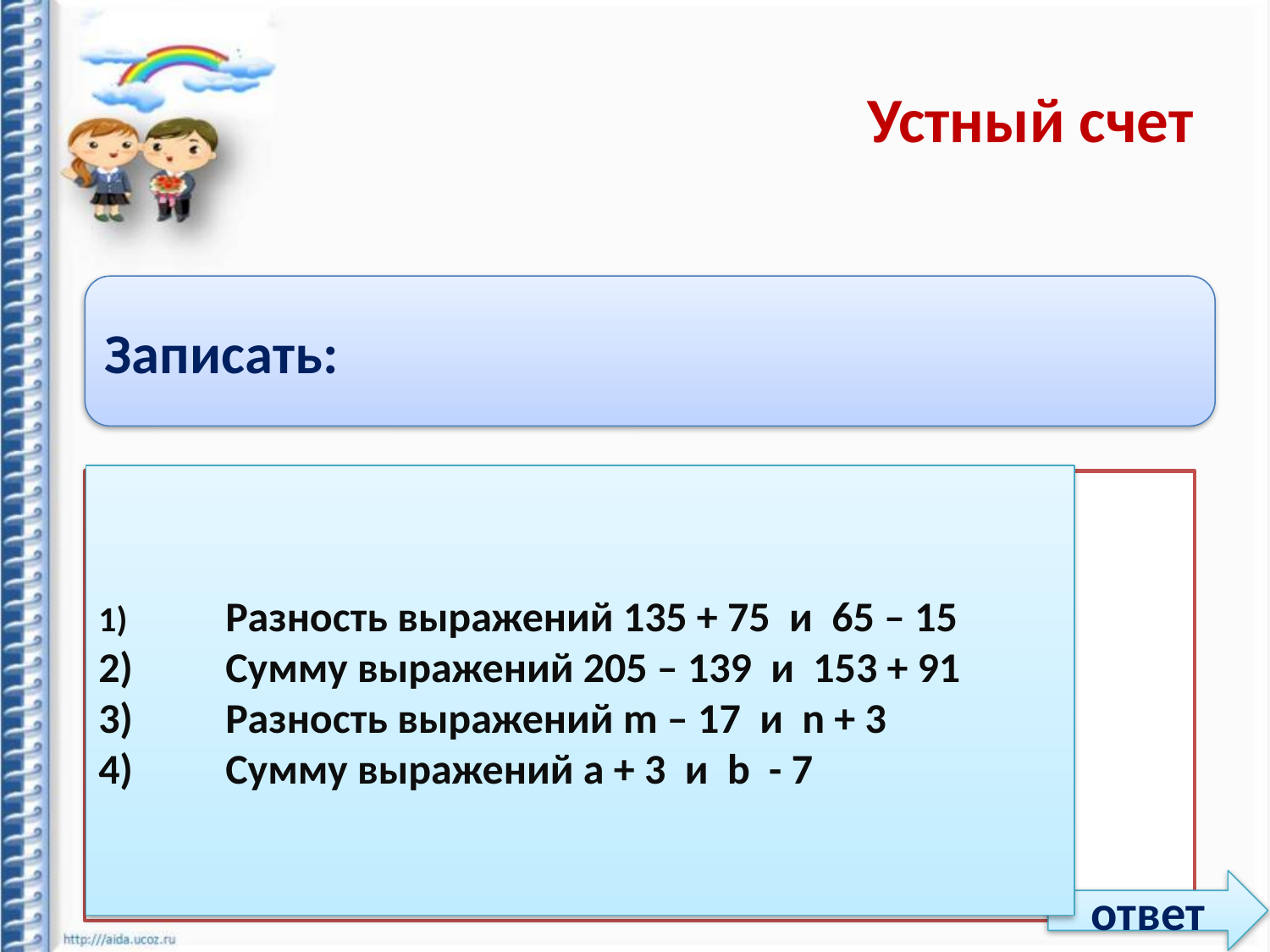

# Устный счет
Записать:
1)	Разность выражений 135 + 75  и  65 – 15
2)	Сумму выражений 205 – 139  и  153 + 91
3)	Разность выражений m – 17  и  n + 3
4)	Сумму выражений a + 3  и  b  - 7
1)	Разность выражений 135 + 75  и  65 – 15
2)	Сумму выражений 205 – 139  и  153 + 91
3)	Разность выражений m – 17  и  n + 3
4)	Сумму выражений a + 3  и  b  - 7
ответ